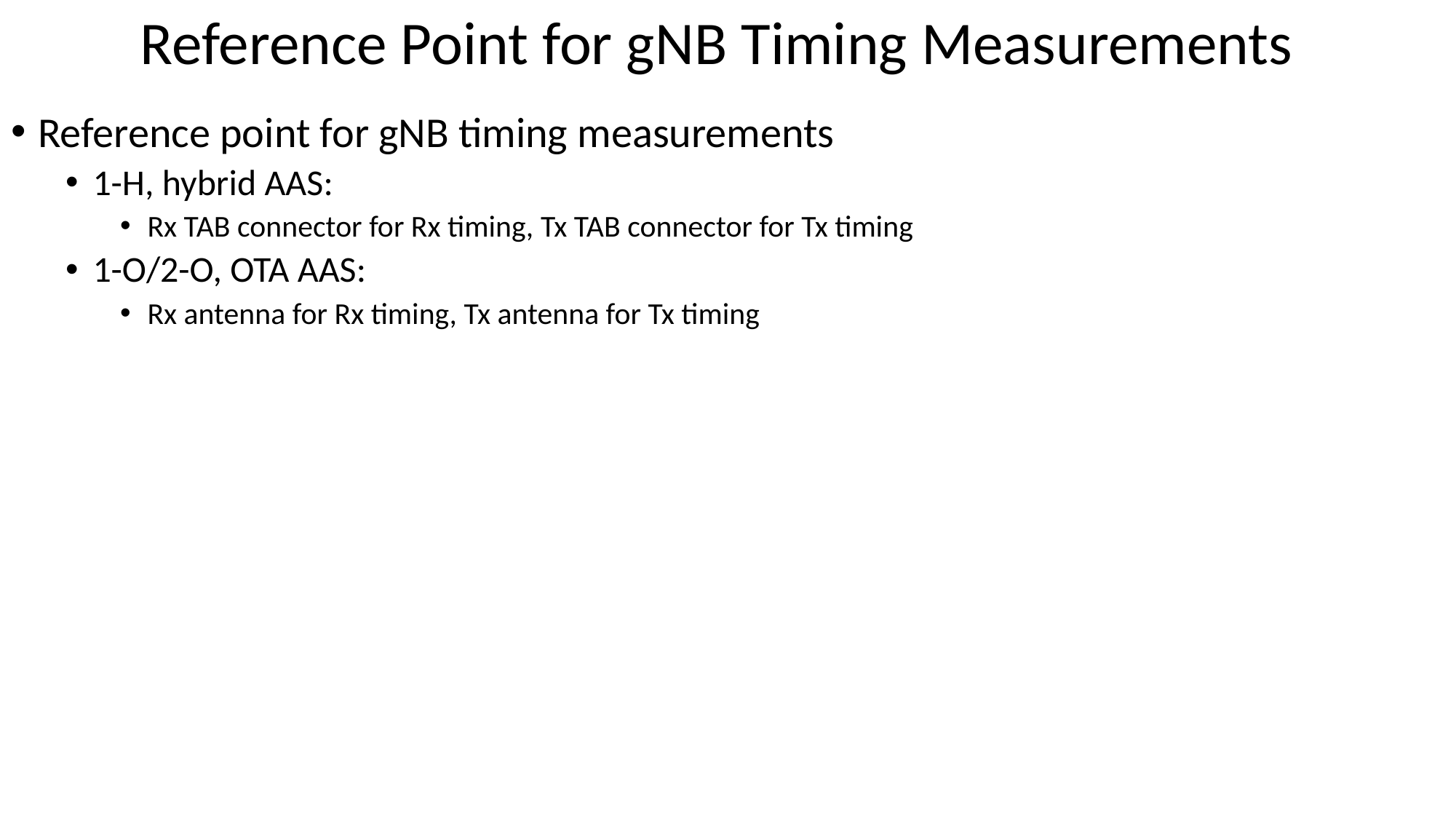

# Reference Point for gNB Timing Measurements
Reference point for gNB timing measurements
1-H, hybrid AAS:
Rx TAB connector for Rx timing, Tx TAB connector for Tx timing
1-O/2-O, OTA AAS:
Rx antenna for Rx timing, Tx antenna for Tx timing